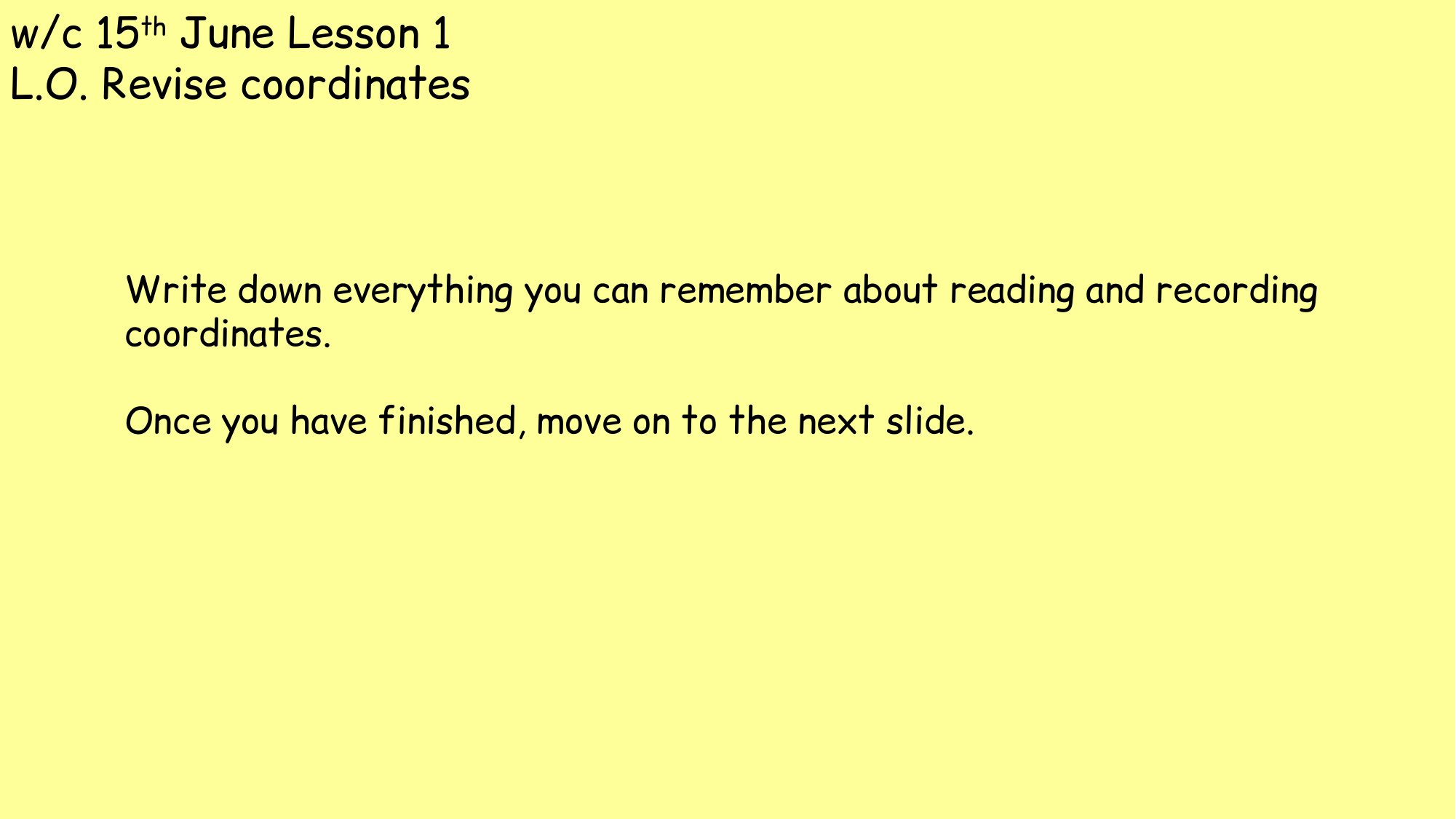

w/c 15th June Lesson 1
L.O. Revise coordinates
Write down everything you can remember about reading and recording
coordinates.

Once you have finished, move on to the next slide.